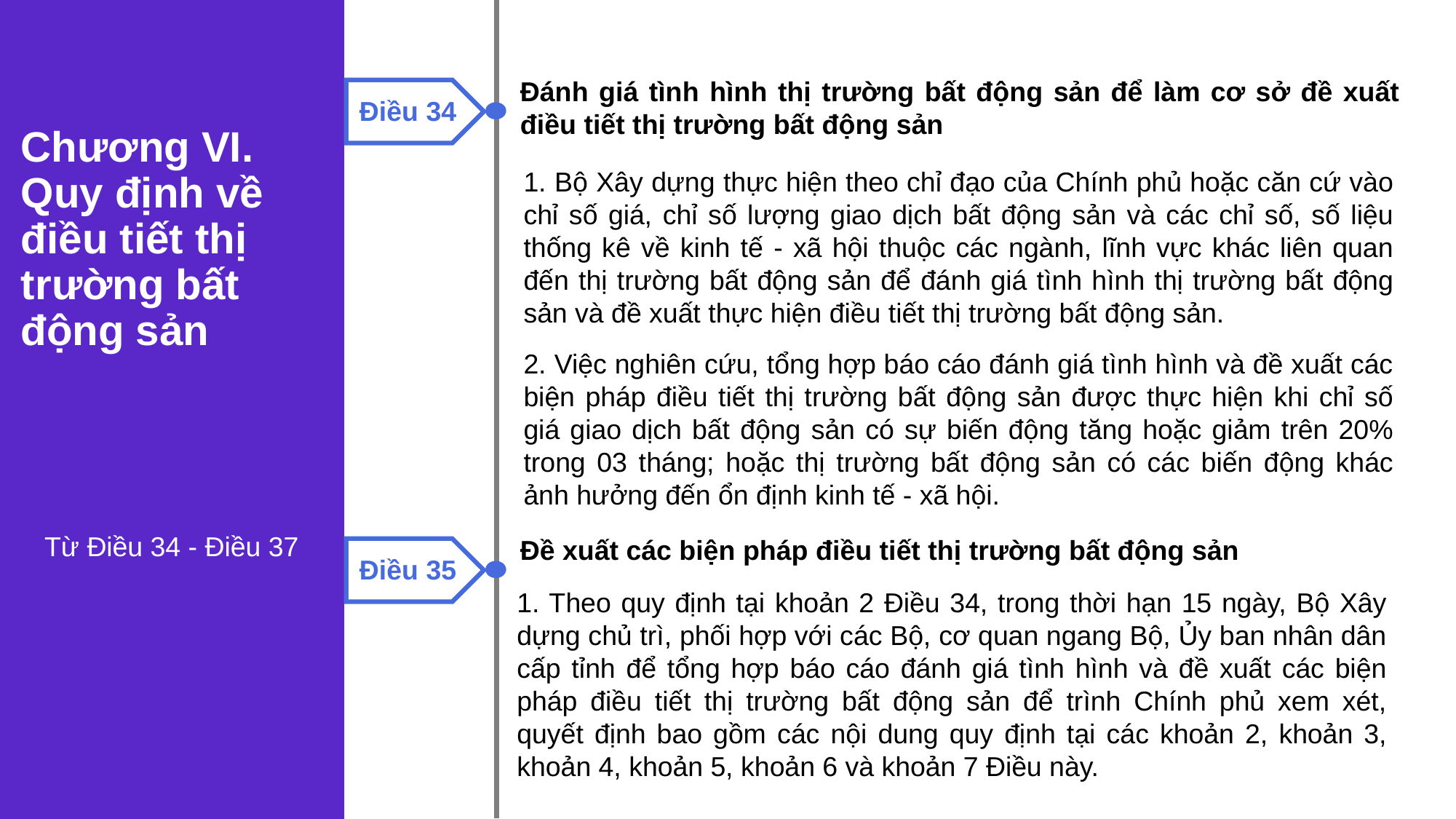

Đánh giá tình hình thị trường bất động sản để làm cơ sở đề xuất điều tiết thị trường bất động sản

Điều 34

Chương VI. Quy định về điều tiết thị trường bất động sản
1. Bộ Xây dựng thực hiện theo chỉ đạo của Chính phủ hoặc căn cứ vào chỉ số giá, chỉ số lượng giao dịch bất động sản và các chỉ số, số liệu thống kê về kinh tế - xã hội thuộc các ngành, lĩnh vực khác liên quan đến thị trường bất động sản để đánh giá tình hình thị trường bất động sản và đề xuất thực hiện điều tiết thị trường bất động sản.
2. Việc nghiên cứu, tổng hợp báo cáo đánh giá tình hình và đề xuất các biện pháp điều tiết thị trường bất động sản được thực hiện khi chỉ số giá giao dịch bất động sản có sự biến động tăng hoặc giảm trên 20% trong 03 tháng; hoặc thị trường bất động sản có các biến động khác ảnh hưởng đến ổn định kinh tế - xã hội.
Từ Điều 34 - Điều 37
Đề xuất các biện pháp điều tiết thị trường bất động sản

Điều 35

1. Theo quy định tại khoản 2 Điều 34, trong thời hạn 15 ngày, Bộ Xây dựng chủ trì, phối hợp với các Bộ, cơ quan ngang Bộ, Ủy ban nhân dân cấp tỉnh để tổng hợp báo cáo đánh giá tình hình và đề xuất các biện pháp điều tiết thị trường bất động sản để trình Chính phủ xem xét, quyết định bao gồm các nội dung quy định tại các khoản 2, khoản 3, khoản 4, khoản 5, khoản 6 và khoản 7 Điều này.